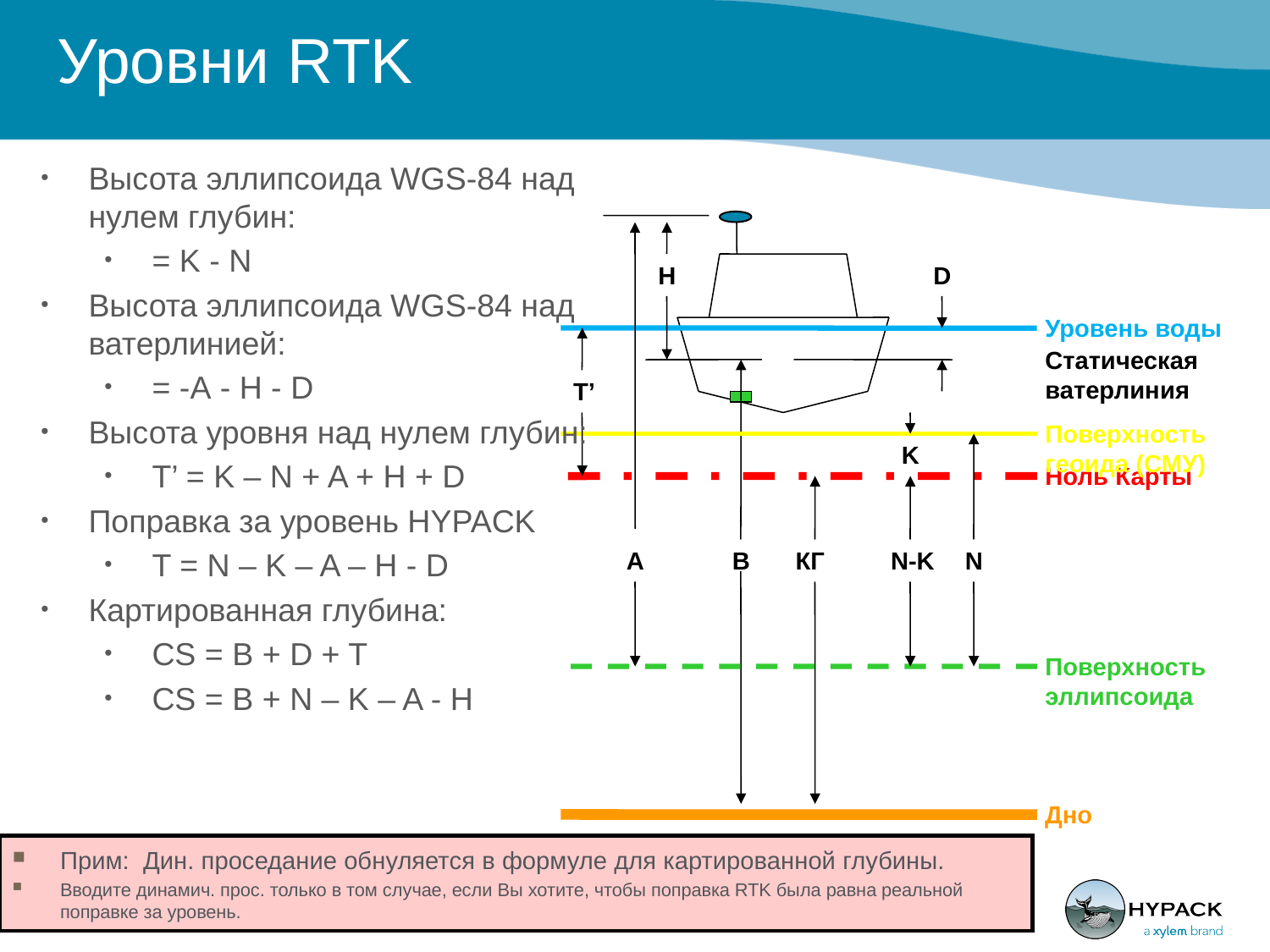

# Уровни RTK
Высота эллипсоида WGS-84 над нулем глубин:
= K - N
Высота эллипсоида WGS-84 над ватерлинией:
= -А - Н - D
Высота уровня над нулем глубин:
T’ = K – N + A + H + D
Поправка за уровень HYPACK
T = N – K – A – H - D
Картированная глубина:
CS = B + D + T
CS = B + N – K – A - H

H

D

Уровень воды

Статическая ватерлиния

T’

Поверхность геоида (СМУ)

K

Ноль Карты

В
А
КГ
N-K
N

Поверхность эллипсоида

Дно

Прим:  Дин. проседание обнуляется в формуле для картированной глубины.
Вводите динамич. прос. только в том случае, если Вы хотите, чтобы поправка RTK была равна реальной поправке за уровень.